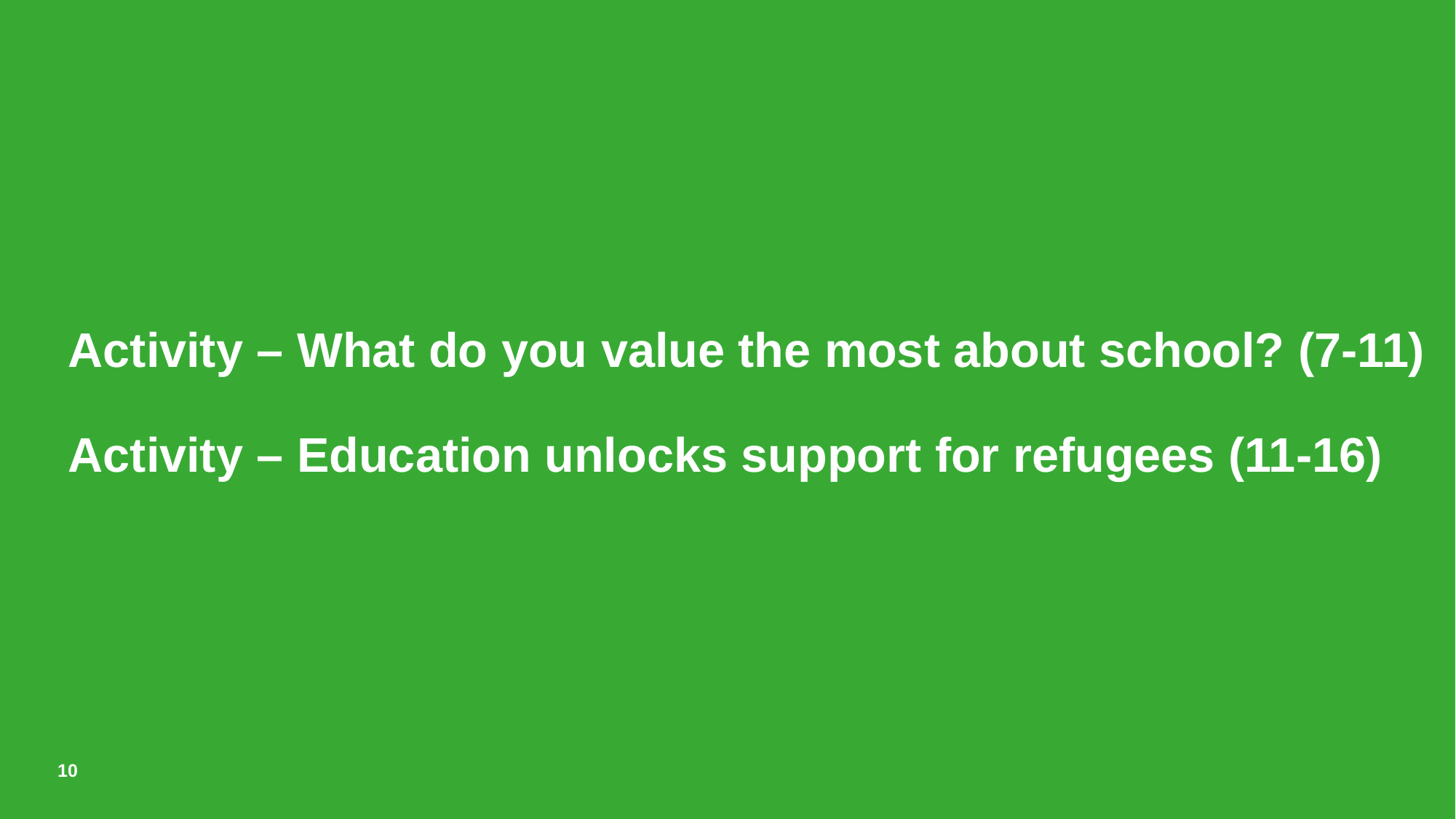

# Activity – What do you value the most about school? (7-11) Activity – Education unlocks support for refugees (11-16)
10